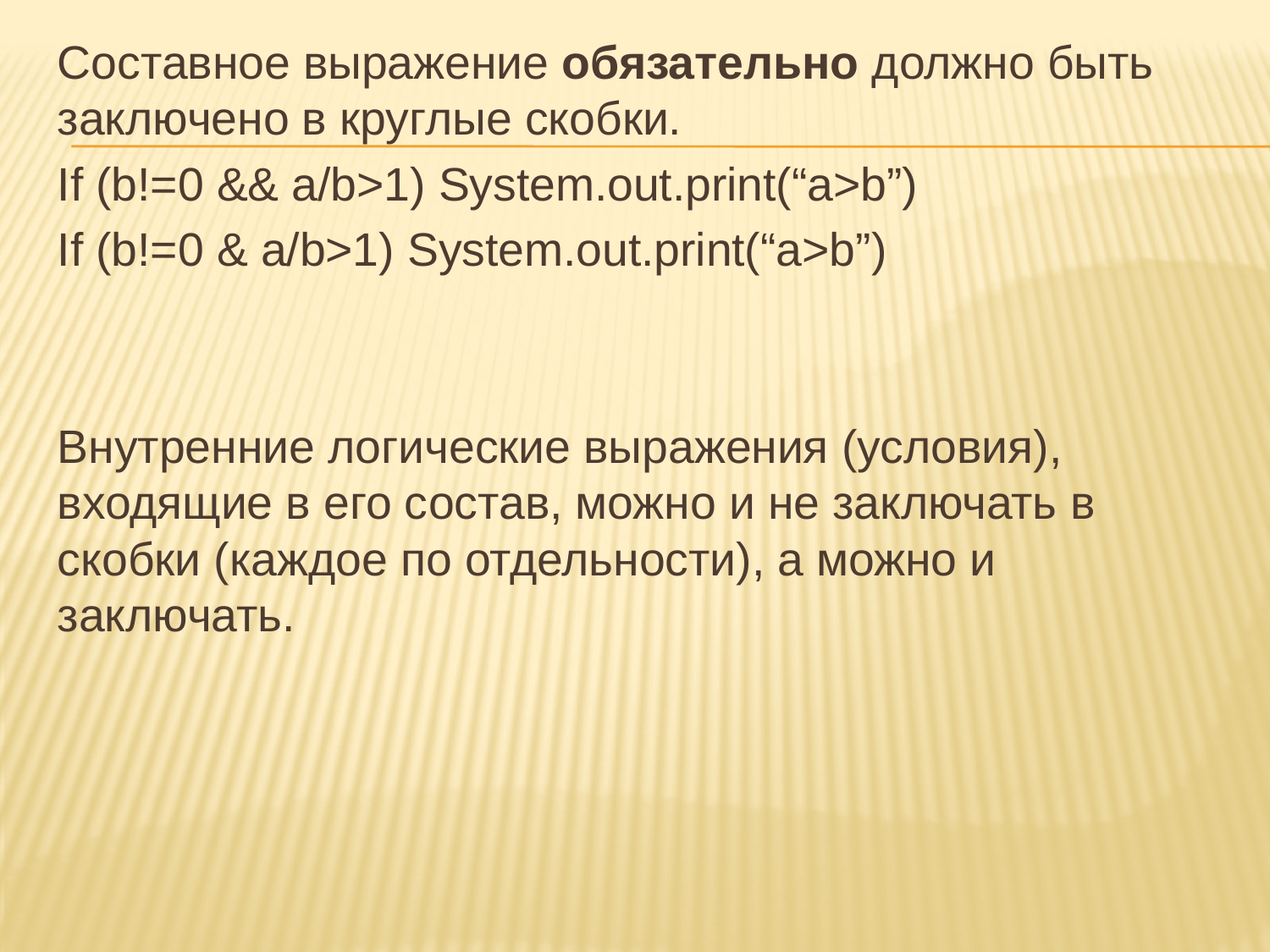

Составное выражение обязательно должно быть заключено в круглые скобки.
If (b!=0 && a/b>1) System.out.print(“a>b”)
If (b!=0 & a/b>1) System.out.print(“a>b”)

Внутренние логические выражения (условия), входящие в его состав, можно и не заключать в скобки (каждое по отдельности), а можно и заключать.